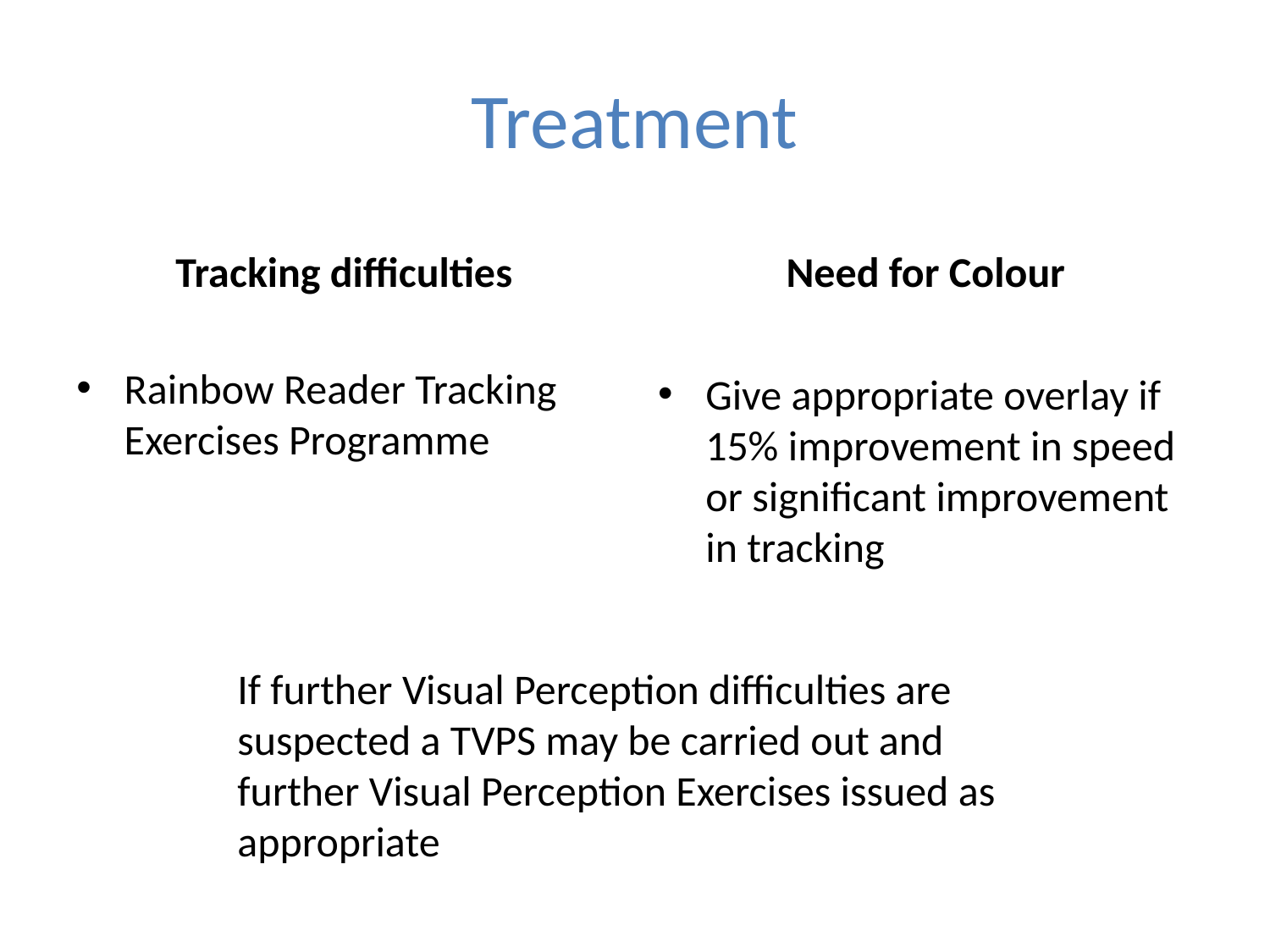

# Treatment
Tracking difficulties
Need for Colour

Rainbow Reader Tracking Exercises Programme

Give appropriate overlay if 15% improvement in speed or significant improvement in tracking
If further Visual Perception difficulties are suspected a TVPS may be carried out and further Visual Perception Exercises issued as appropriate